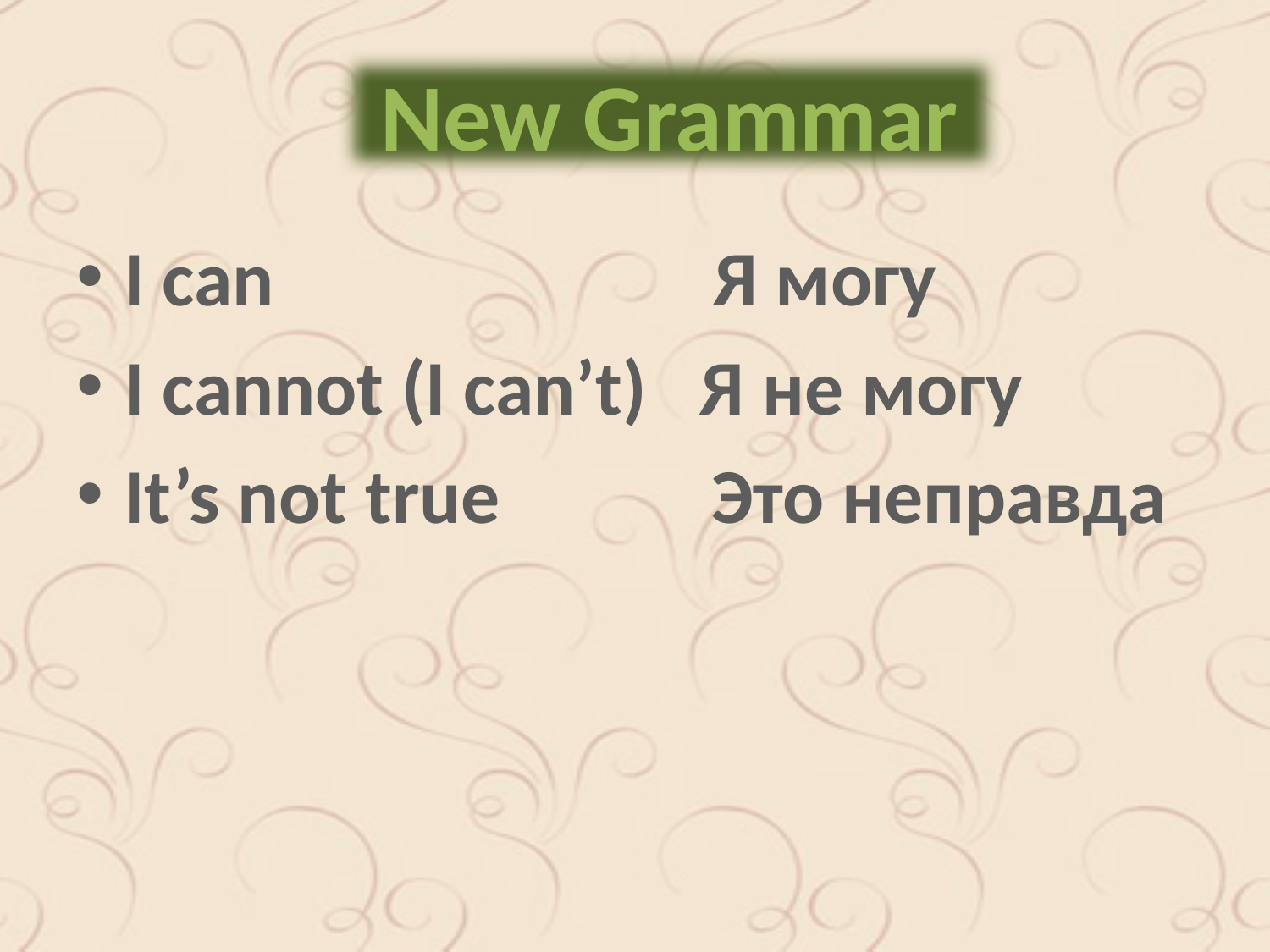

New Grammar
I can                         Я могу
I cannot (I can’t)   Я не могу
It’s not true            Это неправда